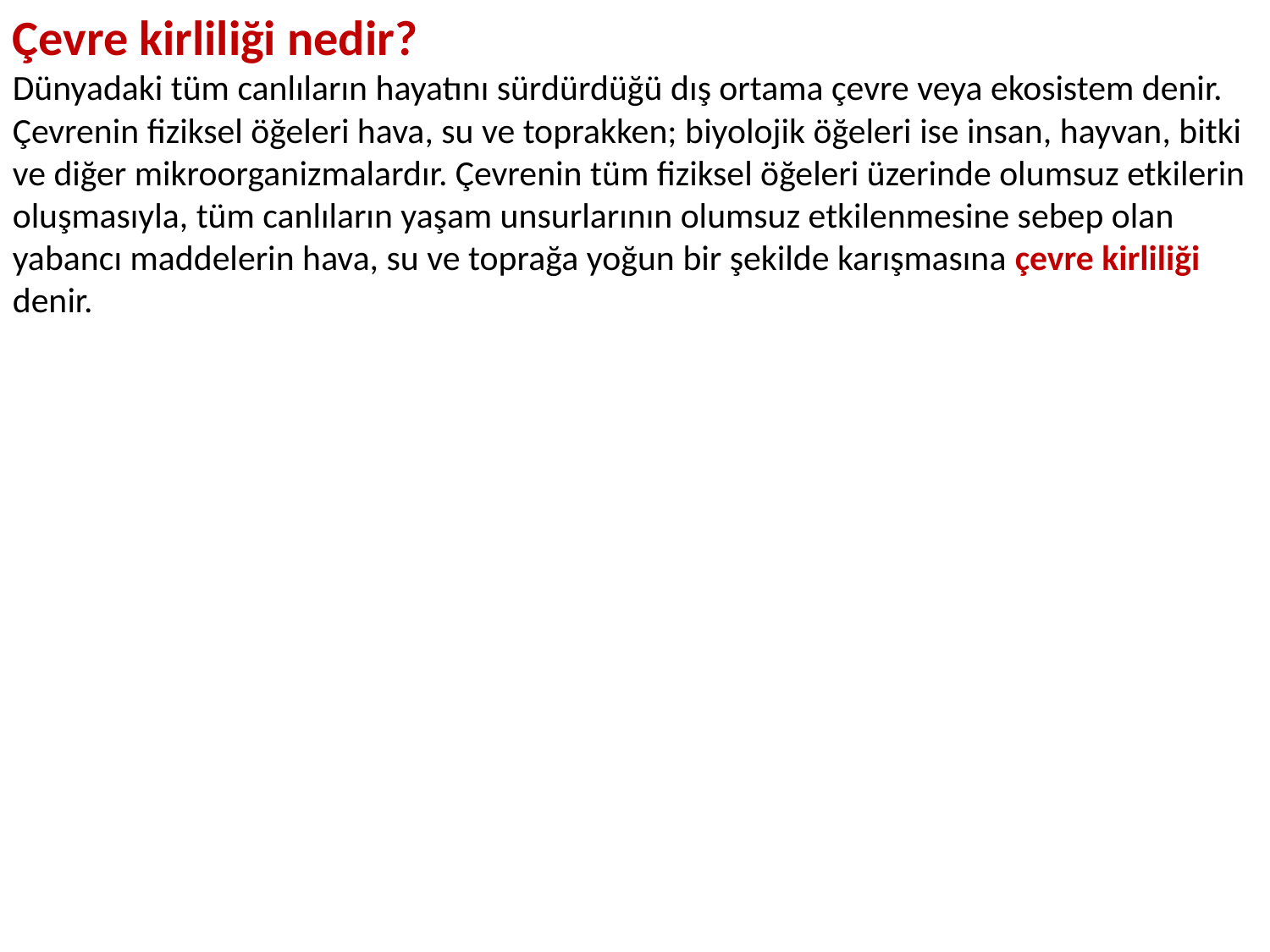

Çevre kirliliği nedir?
Dünyadaki tüm canlıların hayatını sürdürdüğü dış ortama çevre veya ekosistem denir. Çevrenin fiziksel öğeleri hava, su ve toprakken; biyolojik öğeleri ise insan, hayvan, bitki ve diğer mikroorganizmalardır. Çevrenin tüm fiziksel öğeleri üzerinde olumsuz etkilerin oluşmasıyla, tüm canlıların yaşam unsurlarının olumsuz etkilenmesine sebep olan yabancı maddelerin hava, su ve toprağa yoğun bir şekilde karışmasına çevre kirliliği denir.